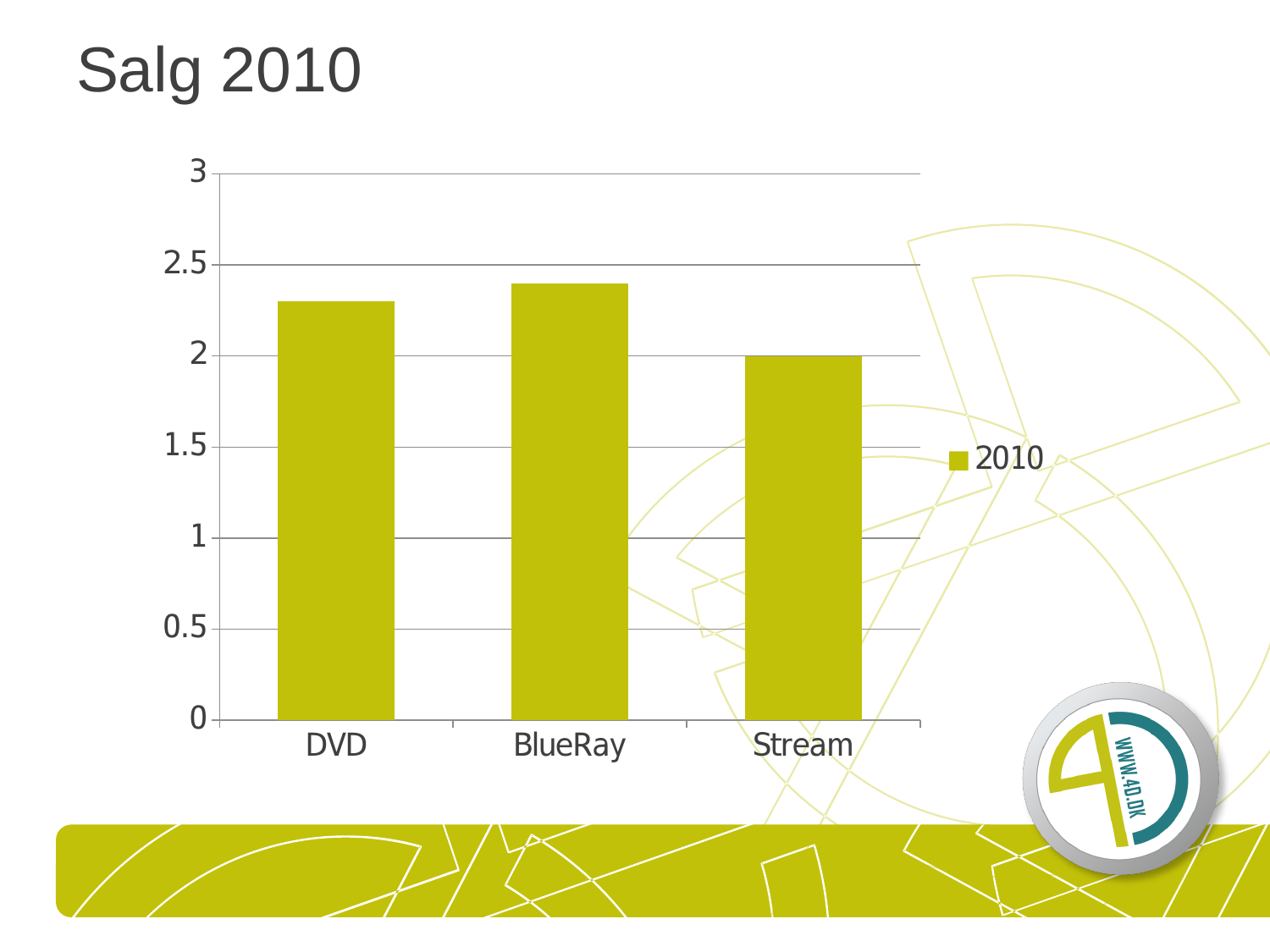

# Salg 2010

### Chart

| Category | 2010 |
|---|---|
| DVD | 2.3 |
| BlueRay | 2.4 |
| Stream | 2.0 |